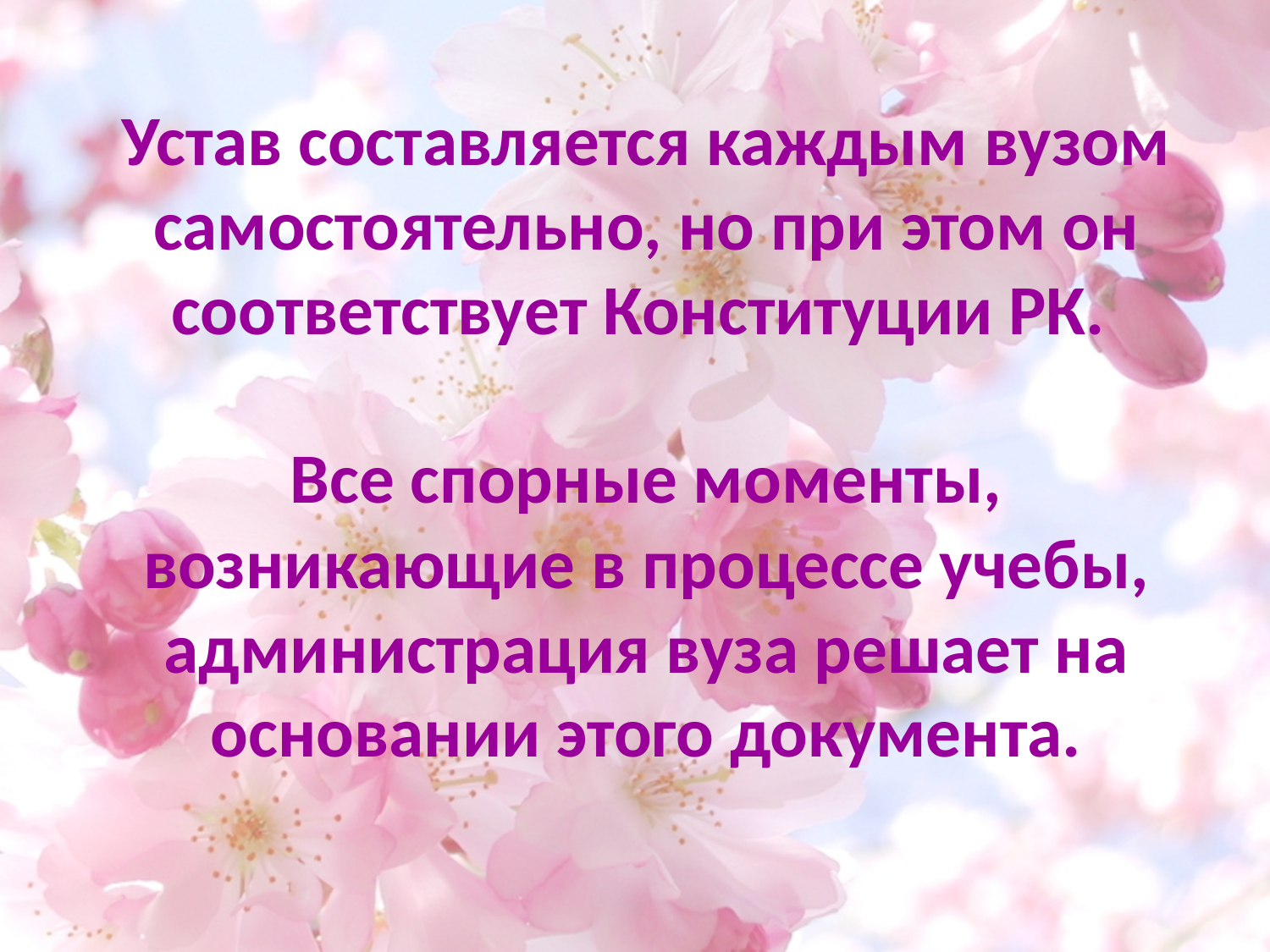

# Устав составляется каждым вузом самостоятельно, но при этом он соответствует Конституции РК. Все спорные моменты, возникающие в процессе учебы, администрация вуза решает на основании этого документа.